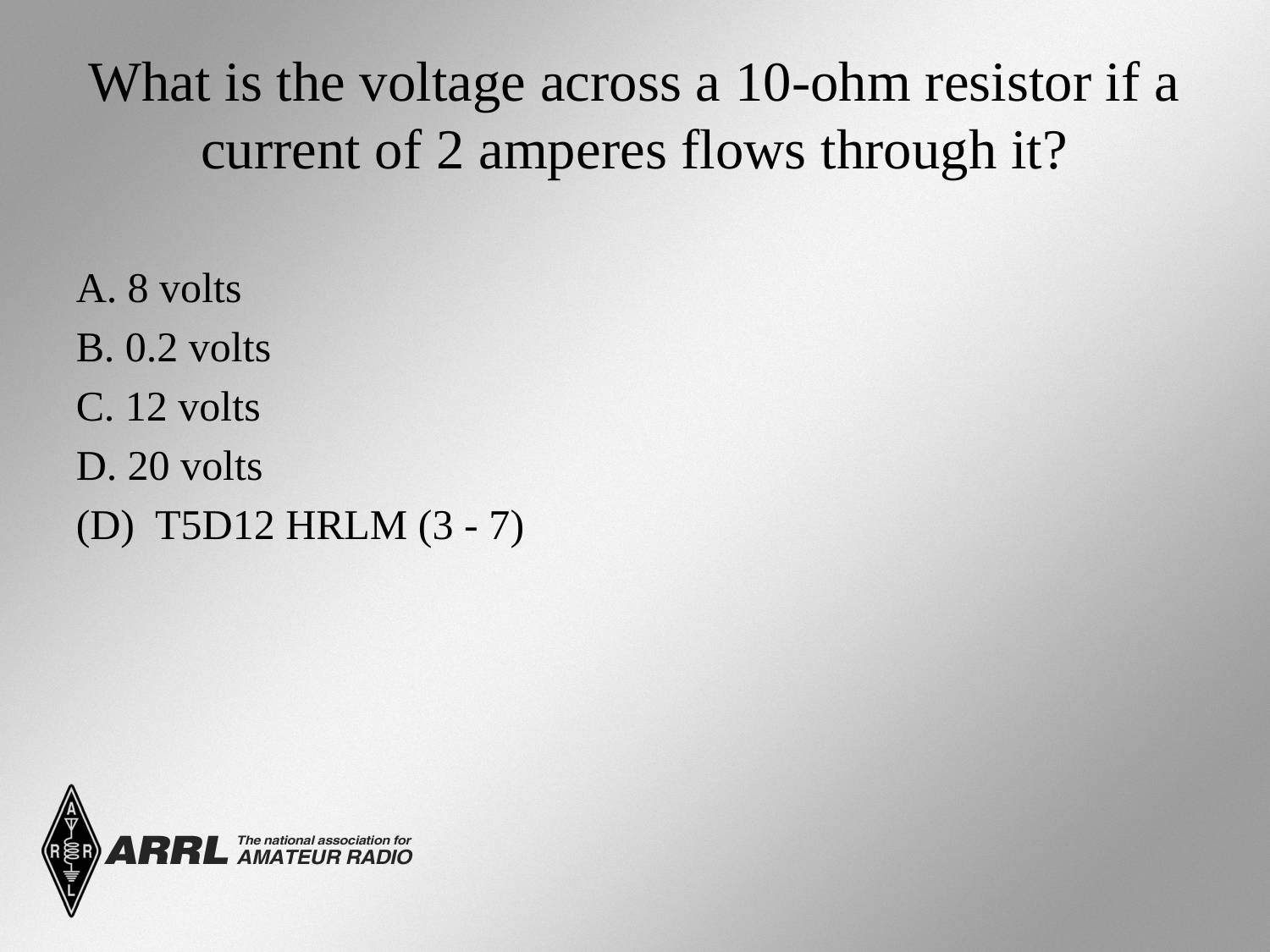

# What is the voltage across a 10-ohm resistor if a current of 2 amperes flows through it?
A. 8 volts
B. 0.2 volts
C. 12 volts
D. 20 volts
(D)  T5D12 HRLM (3 - 7)